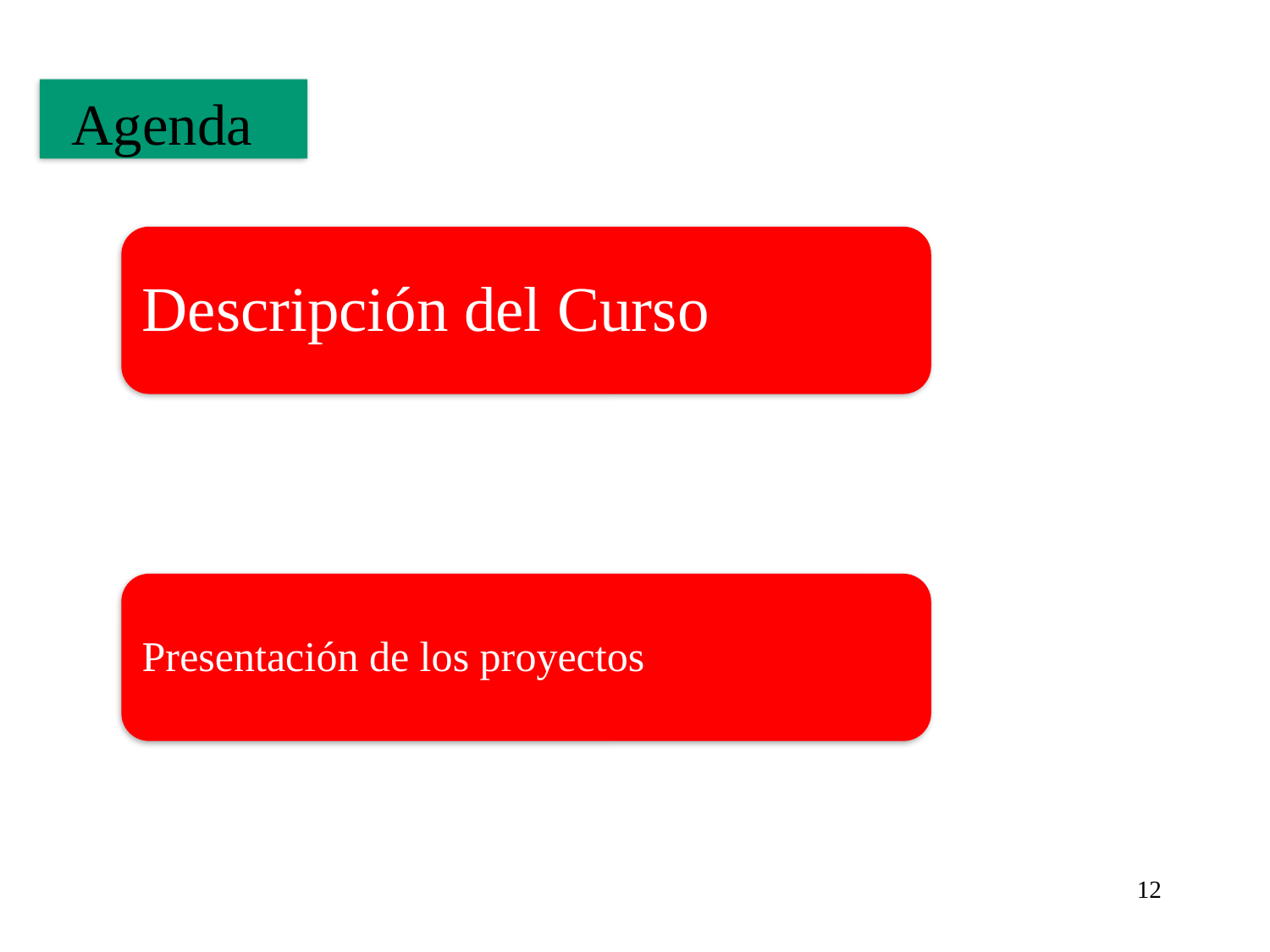

Agenda
Presentación de los proyectos
Descripción del Curso
12